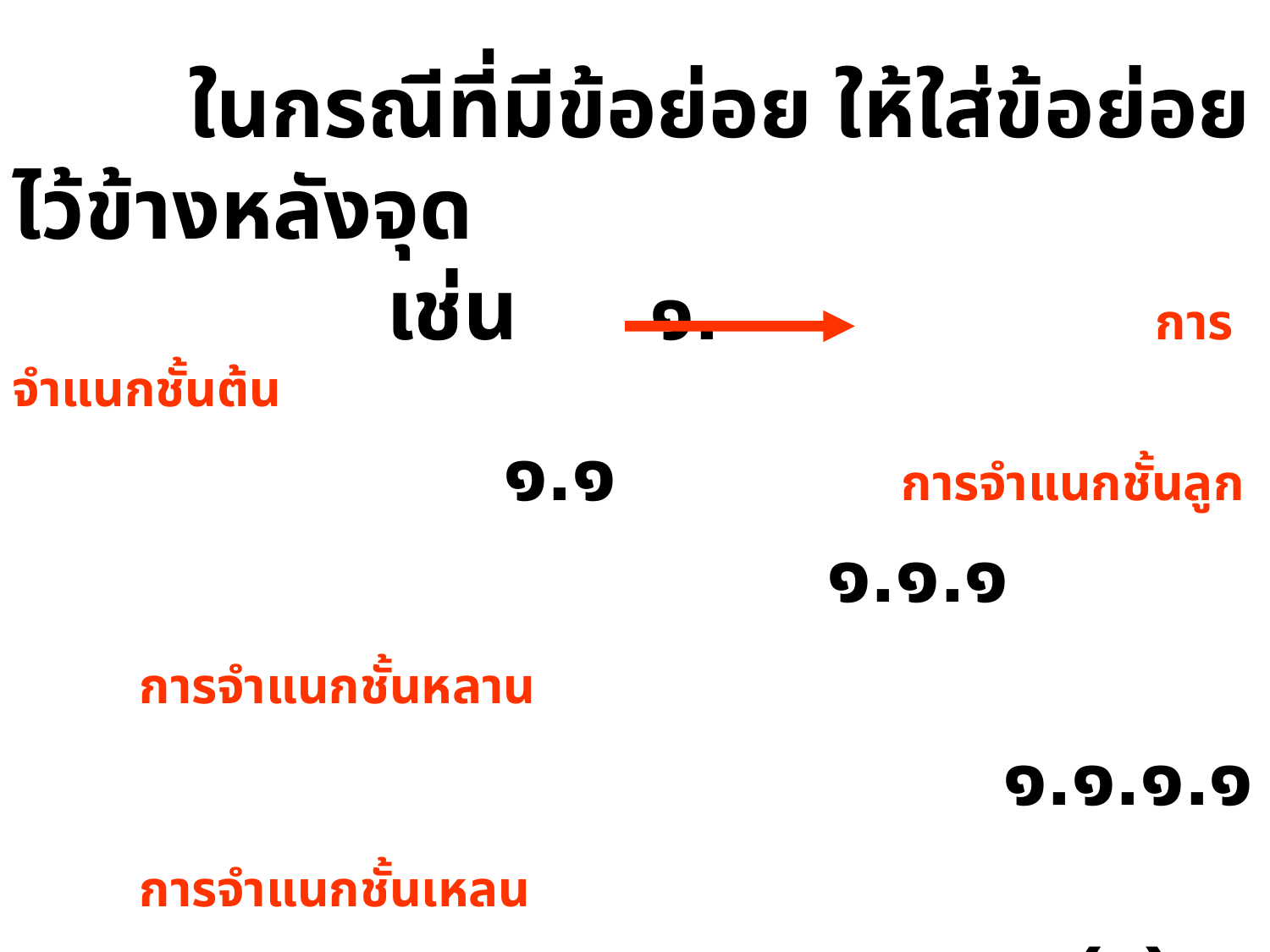

ในกรณีที่มีข้อย่อย ให้ใส่ข้อย่อยไว้ข้างหลังจุด
                 เช่น      ๑. 				การจำแนกชั้นต้น
			     ๑.๑			การจำแนกชั้นลูก
                                     ๑.๑.๑			การจำแนกชั้นหลาน
                                             ๑.๑.๑.๑	การจำแนกชั้นเหลน
						  ๑.๑.๑.๑ (๑)
							๑.๑.๑.๑ (๑.๑)
								ฯลฯ